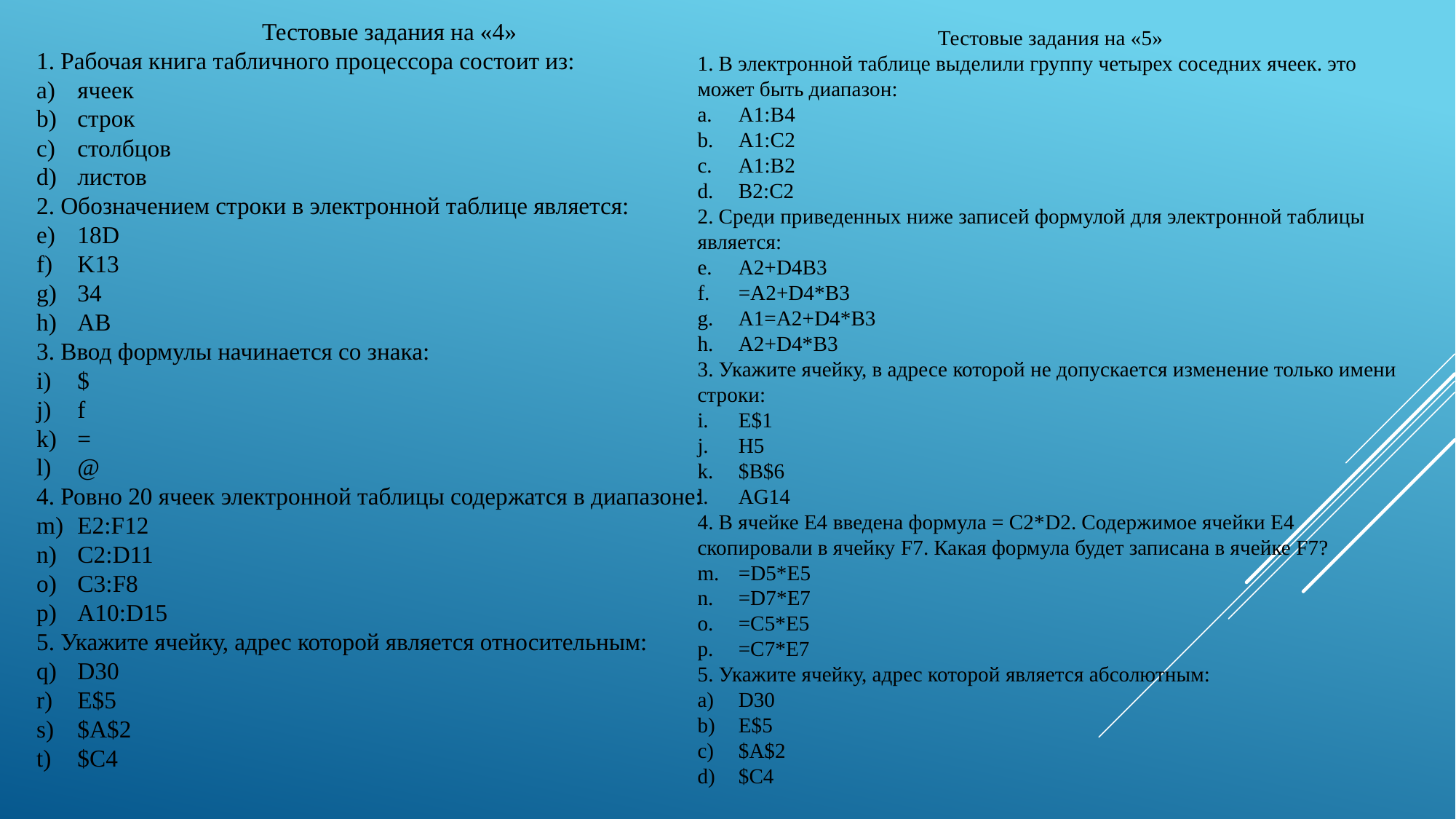

Тестовые задания на «4»
1. Рабочая книга табличного процессора состоит из:
ячеек
строк
столбцов
листов
2. Обозначением строки в электронной таблице является:
18D
K13
34
AB
3. Ввод формулы начинается со знака:
$
f
=
@
4. Ровно 20 ячеек электронной таблицы содержатся в диапазоне:
E2:F12
C2:D11
C3:F8
A10:D15
5. Укажите ячейку, адрес которой является относительным:
D30
E$5
$A$2
$C4
Тестовые задания на «5»
1. В электронной таблице выделили группу четырех соседних ячеек. это может быть диапазон:
A1:B4
A1:C2
A1:B2
B2:C2
2. Среди приведенных ниже записей формулой для электронной таблицы является:
A2+D4B3
=A2+D4*B3
A1=A2+D4*B3
A2+D4*B3
3. Укажите ячейку, в адресе которой не допускается изменение только имени строки:
E$1
H5
$B$6
AG14
4. В ячейке Е4 введена формула = С2*D2. Содержимое ячейки Е4 скопировали в ячейку F7. Какая формула будет записана в ячейке F7?
=D5*E5
=D7*E7
=C5*E5
=C7*E7
5. Укажите ячейку, адрес которой является абсолютным:
D30
E$5
$A$2
$C4